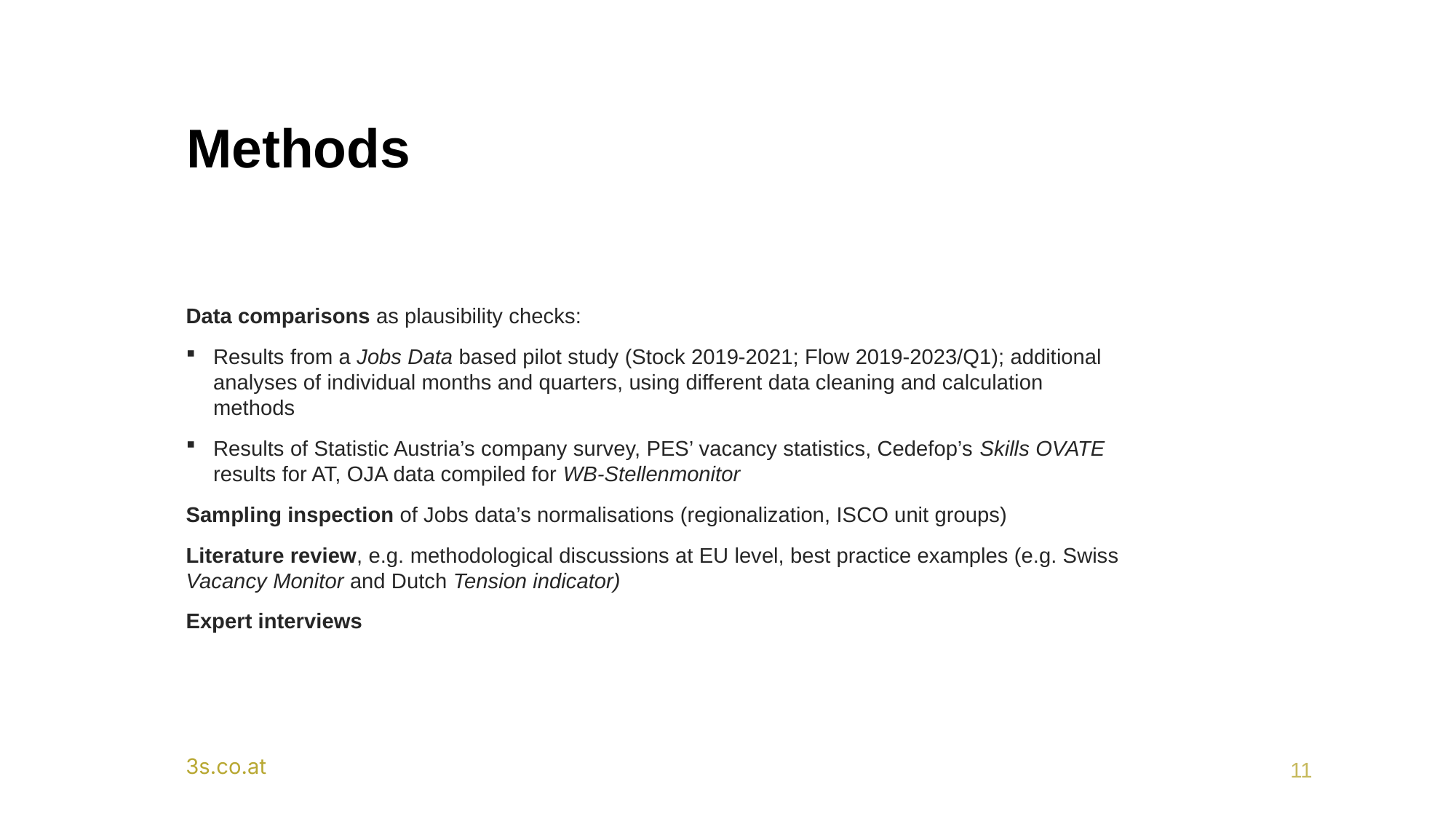

# Methods
Data comparisons as plausibility checks:
Results from a Jobs Data based pilot study (Stock 2019-2021; Flow 2019-2023/Q1); additional analyses of individual months and quarters, using different data cleaning and calculation methods
Results of Statistic Austria’s company survey, PES’ vacancy statistics, Cedefop’s Skills OVATE results for AT, OJA data compiled for WB-Stellenmonitor
Sampling inspection of Jobs data’s normalisations (regionalization, ISCO unit groups)
Literature review, e.g. methodological discussions at EU level, best practice examples (e.g. Swiss Vacancy Monitor and Dutch Tension indicator)
Expert interviews